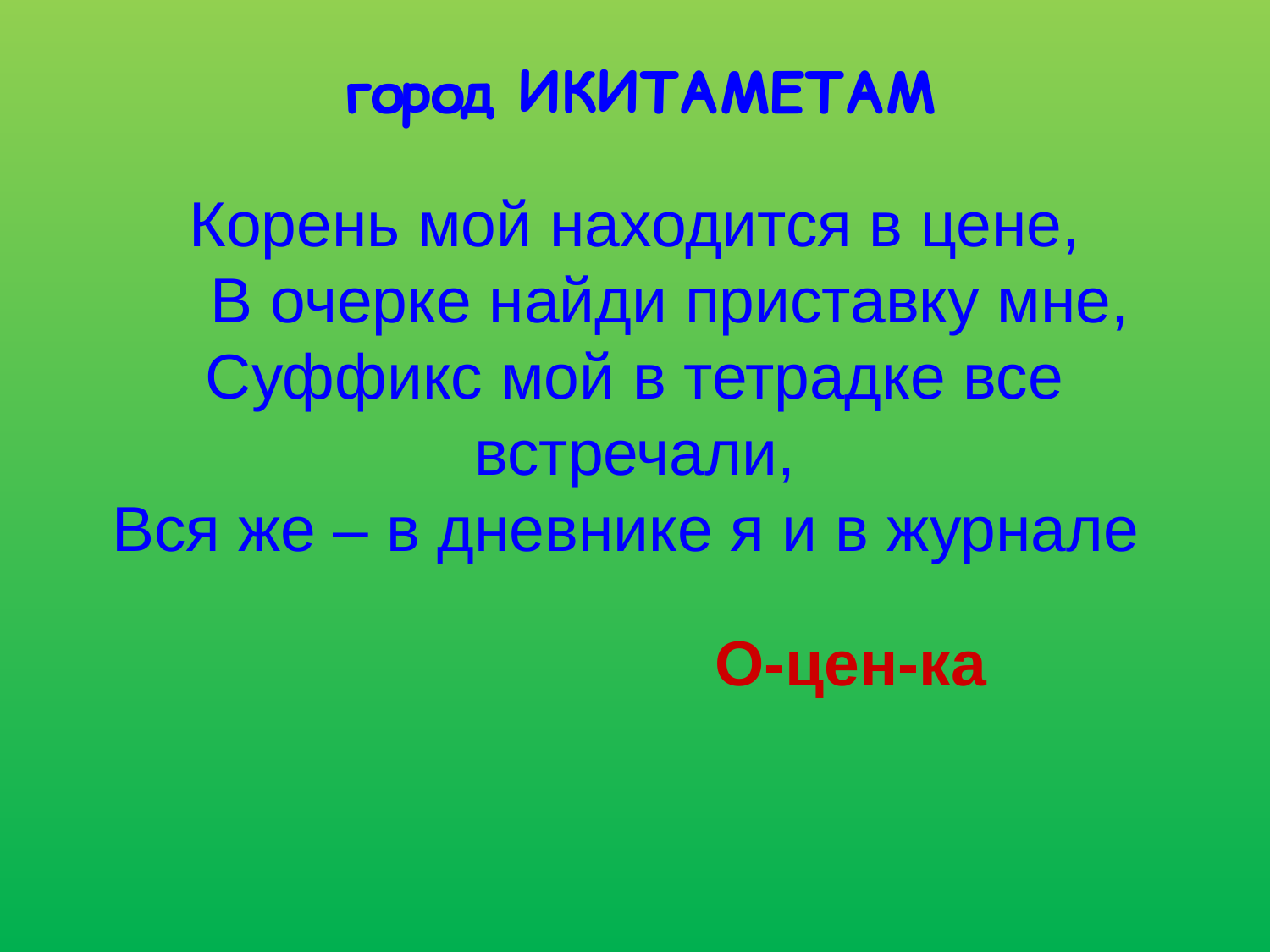

город ИКИТАМЕТАМ
Корень мой находится в цене,
    В очерке найди приставку мне,
Суффикс мой в тетрадке все встречали,
Вся же – в дневнике я и в журнале
О-цен-ка